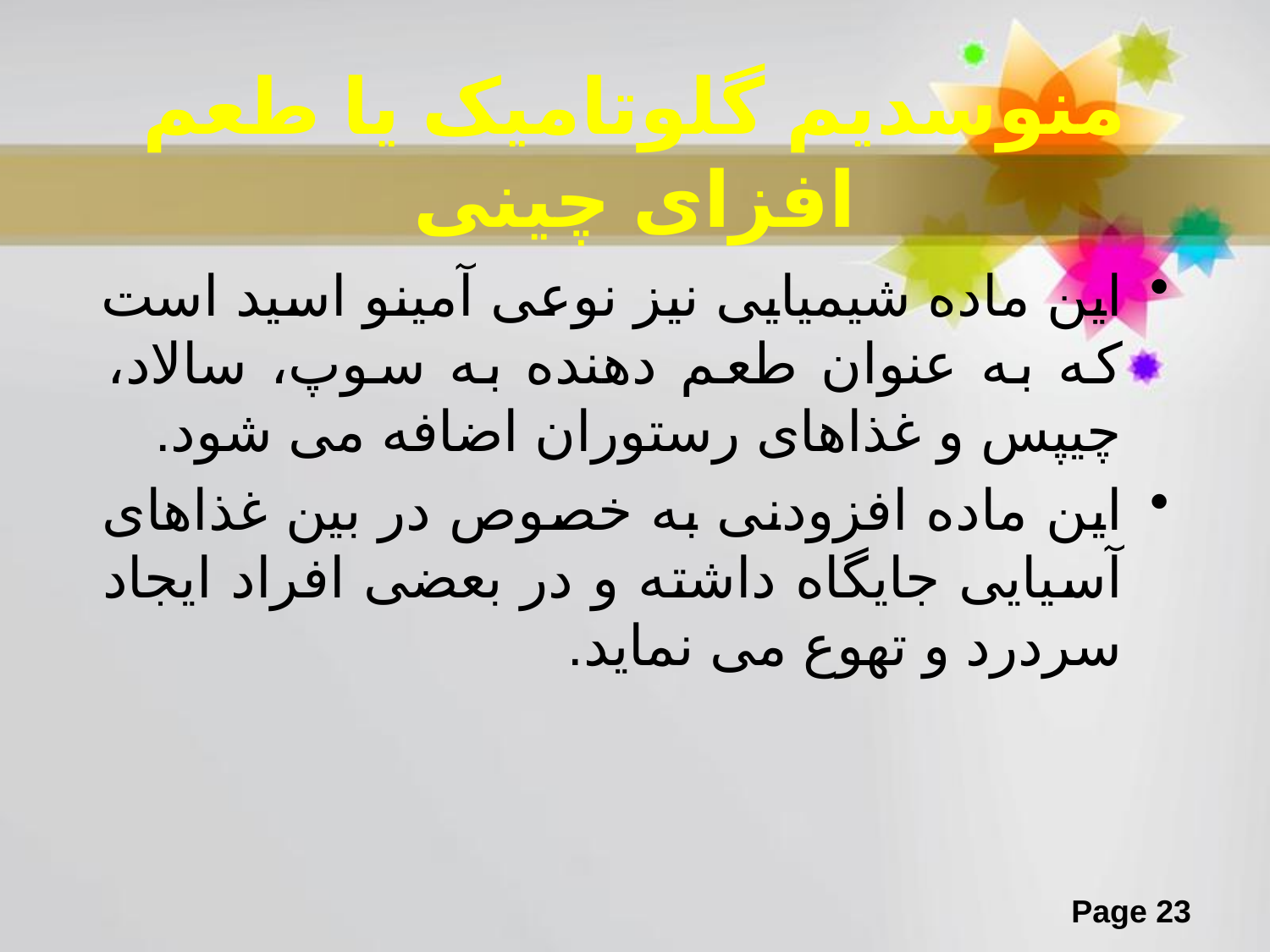

# منوسدیم گلوتامیک یا طعم افزای چینی
این ماده شیمیایی نیز نوعی آمینو اسید است که به عنوان طعم دهنده به سوپ، سالاد، چیپس و غذاهای رستوران اضافه می شود.
این ماده افزودنی به خصوص در بین غذاهای آسیایی جایگاه داشته و در بعضی افراد ایجاد سردرد و تهوع می نماید.